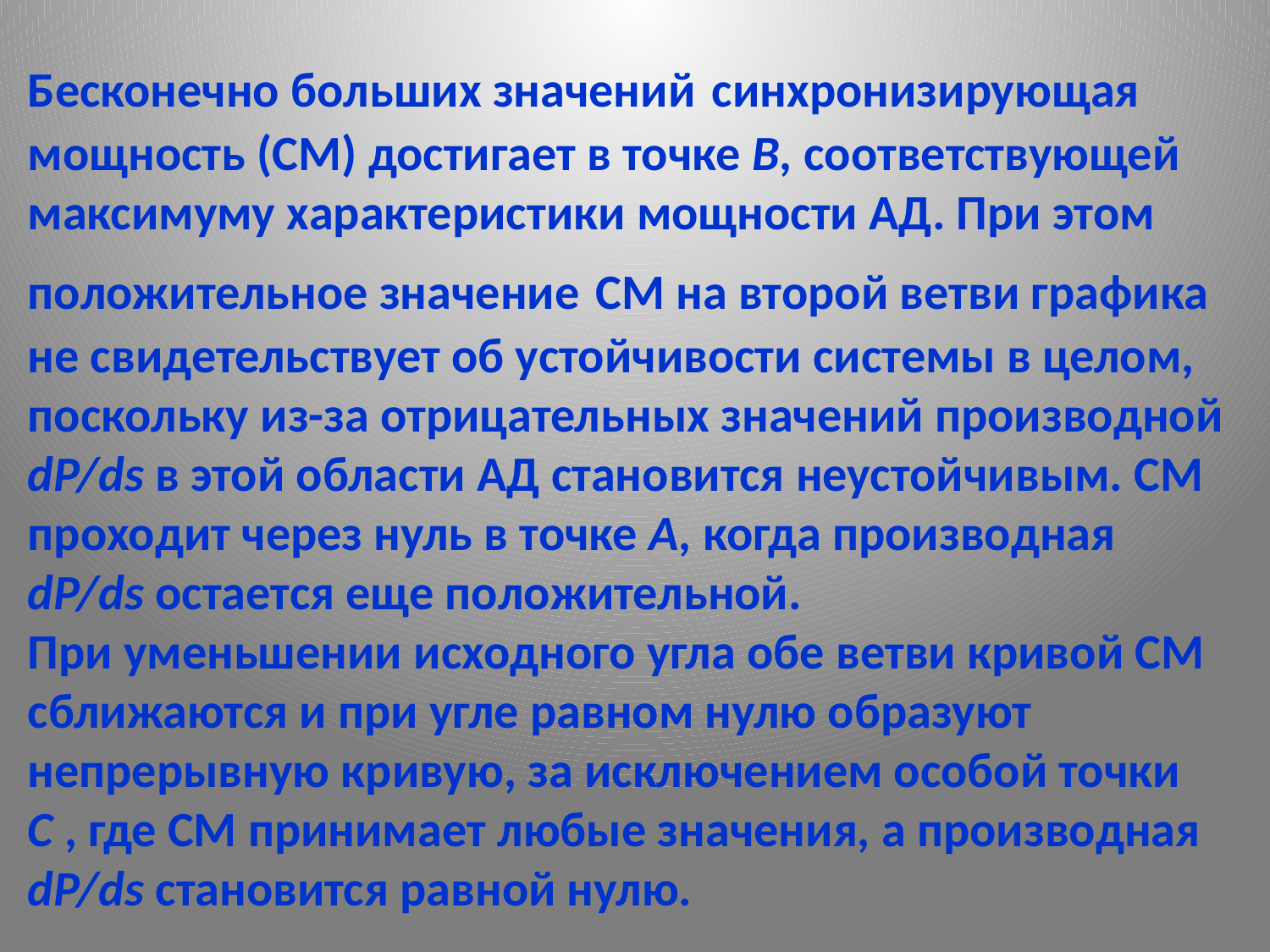

# Бесконечно больших значений синхронизирующая мощность (СМ) достигает в точке В, соответствующей максимуму характеристики мощности АД. При этом положительное значение СМ на второй ветви графика не свидетельствует об устойчивости системы в целом, поскольку из-за отрицательных значений производной dP/ds в этой области АД становится неустойчивым. СМ проходит через нуль в точке А, когда производная dP/ds остается еще положительной. При уменьшении исходного угла обе ветви кривой СМ сближаются и при угле равном нулю образуют непрерывную кривую, за исключением особой точки С , где СМ принимает любые значения, а производная dP/ds становится равной нулю.